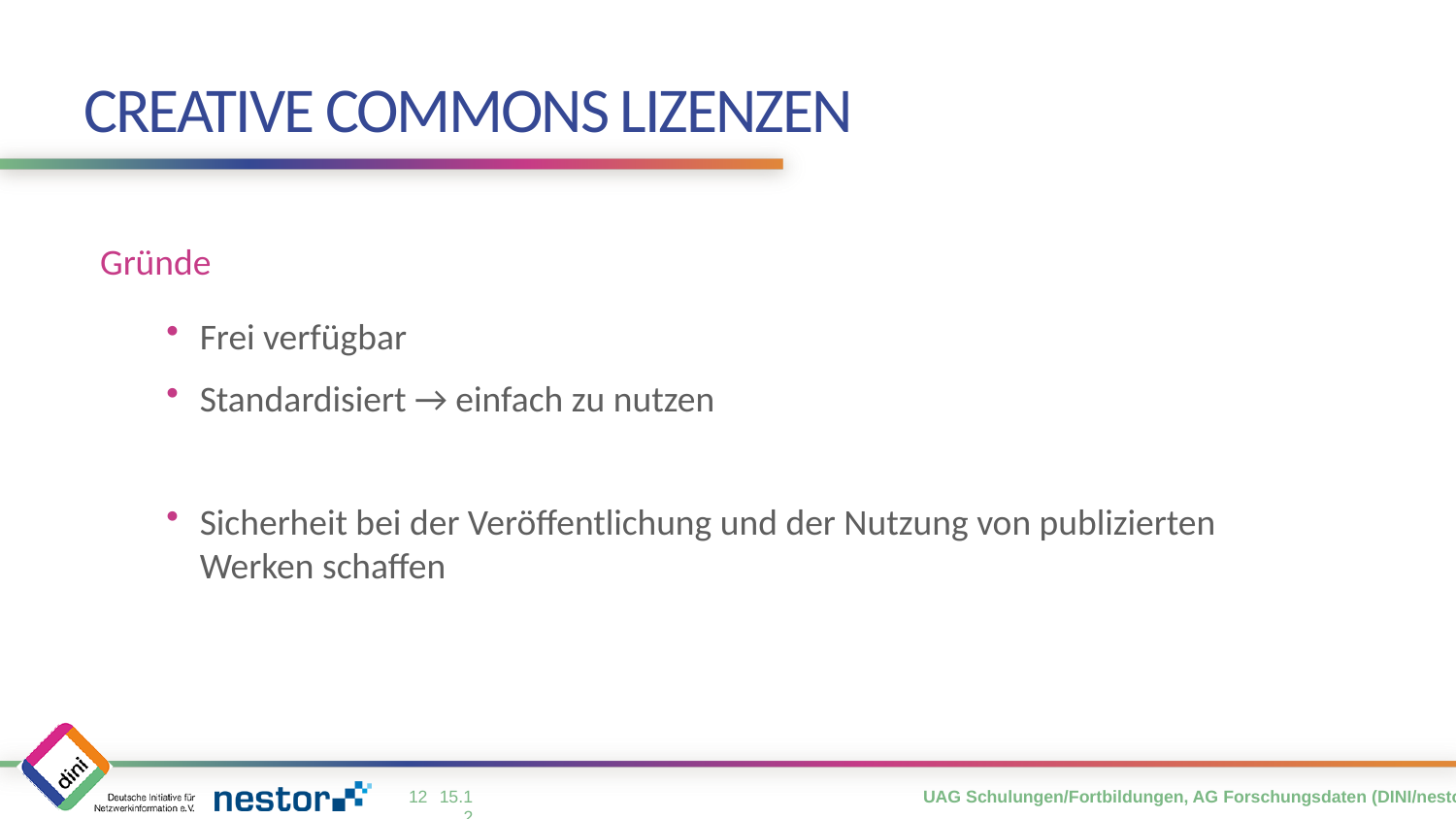

# Creative Commons Lizenzen
Gründe
Frei verfügbar
Standardisiert → einfach zu nutzen

Sicherheit bei der Veröffentlichung und der Nutzung von publizierten  Werken schaffen

12
15.12